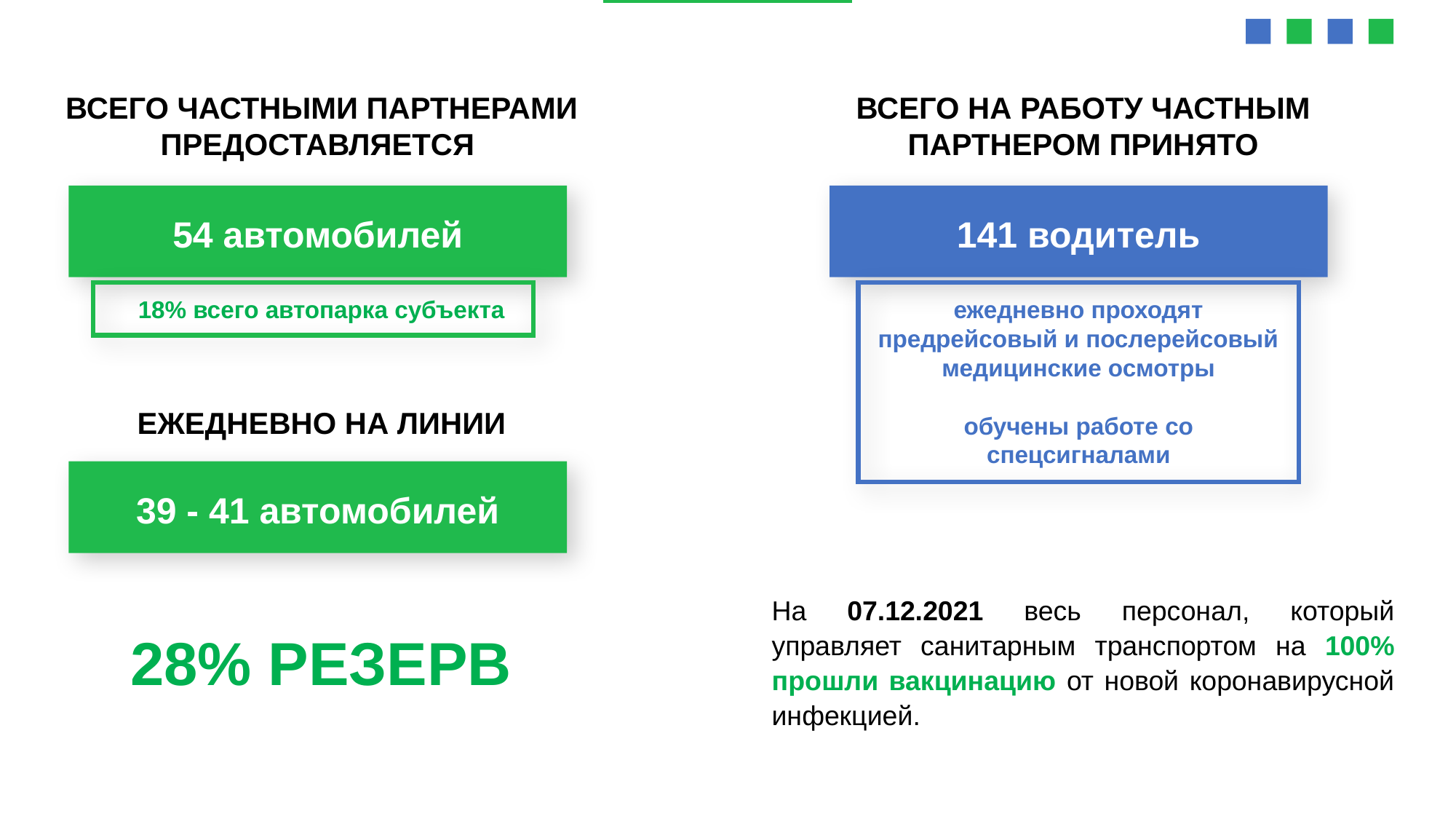

ВСЕГО ЧАСТНЫМИ ПАРТНЕРАМИ ПРЕДОСТАВЛЯЕТСЯ
ВСЕГО НА РАБОТУ ЧАСТНЫМ ПАРТНЕРОМ ПРИНЯТО

54 автомобилей
141 водитель

18% всего автопарка субъекта
ежедневно проходят предрейсовый и послерейсовый медицинские осмотры

обучены работе со спецсигналами

ЕЖЕДНЕВНО НА ЛИНИИ

39 - 41 автомобилей
На 07.12.2021 весь персонал, который управляет санитарным транспортом на 100% прошли вакцинацию от новой коронавирусной инфекцией.
28% РЕЗЕРВ